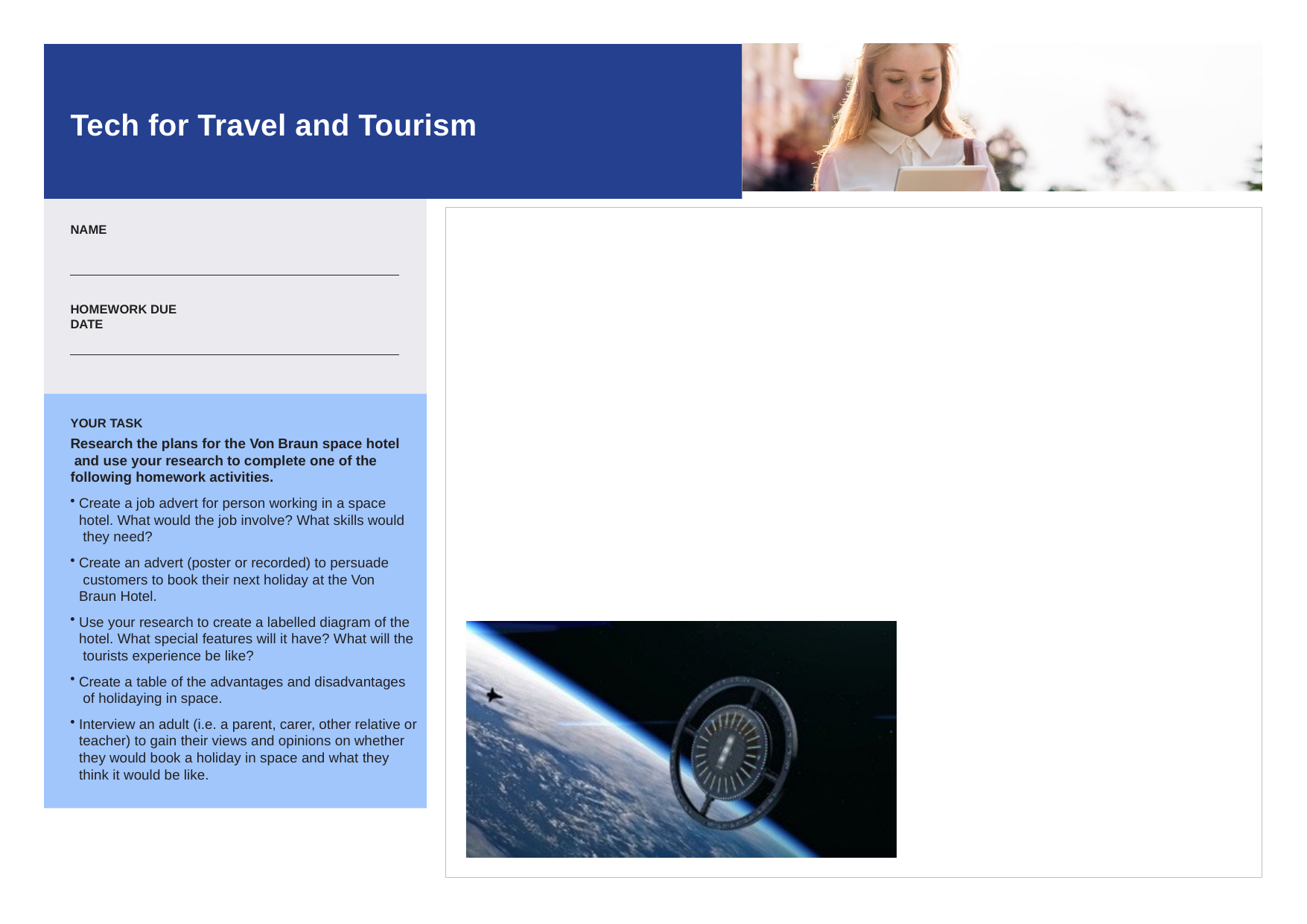

# Tech for Travel and Tourism

NAME

HOMEWORK DUE DATE

YOUR TASK
Research the plans for the Von Braun space hotel  and use your research to complete one of the  following homework activities.
Create a job advert for person working in a space  hotel. What would the job involve? What skills would  they need?
Create an advert (poster or recorded) to persuade  customers to book their next holiday at the Von  Braun Hotel.
Use your research to create a labelled diagram of the  hotel. What special features will it have? What will the  tourists experience be like?
Create a table of the advantages and disadvantages  of holidaying in space.
Interview an adult (i.e. a parent, carer, other relative or teacher) to gain their views and opinions on whether they would book a holiday in space and what they think it would be like.